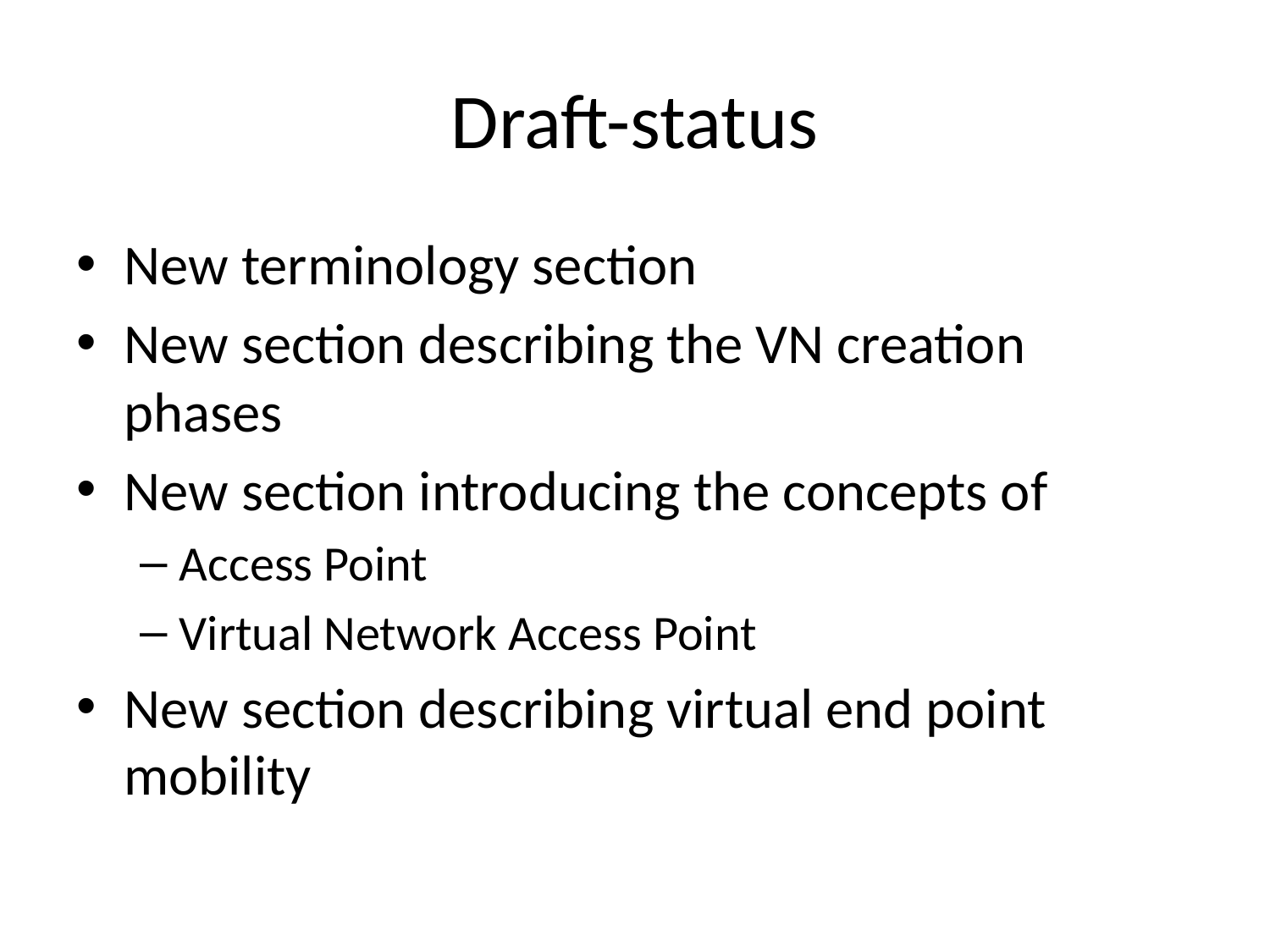

# Draft-status
New terminology section
New section describing the VN creation phases
New section introducing the concepts of
Access Point
Virtual Network Access Point
New section describing virtual end point mobility